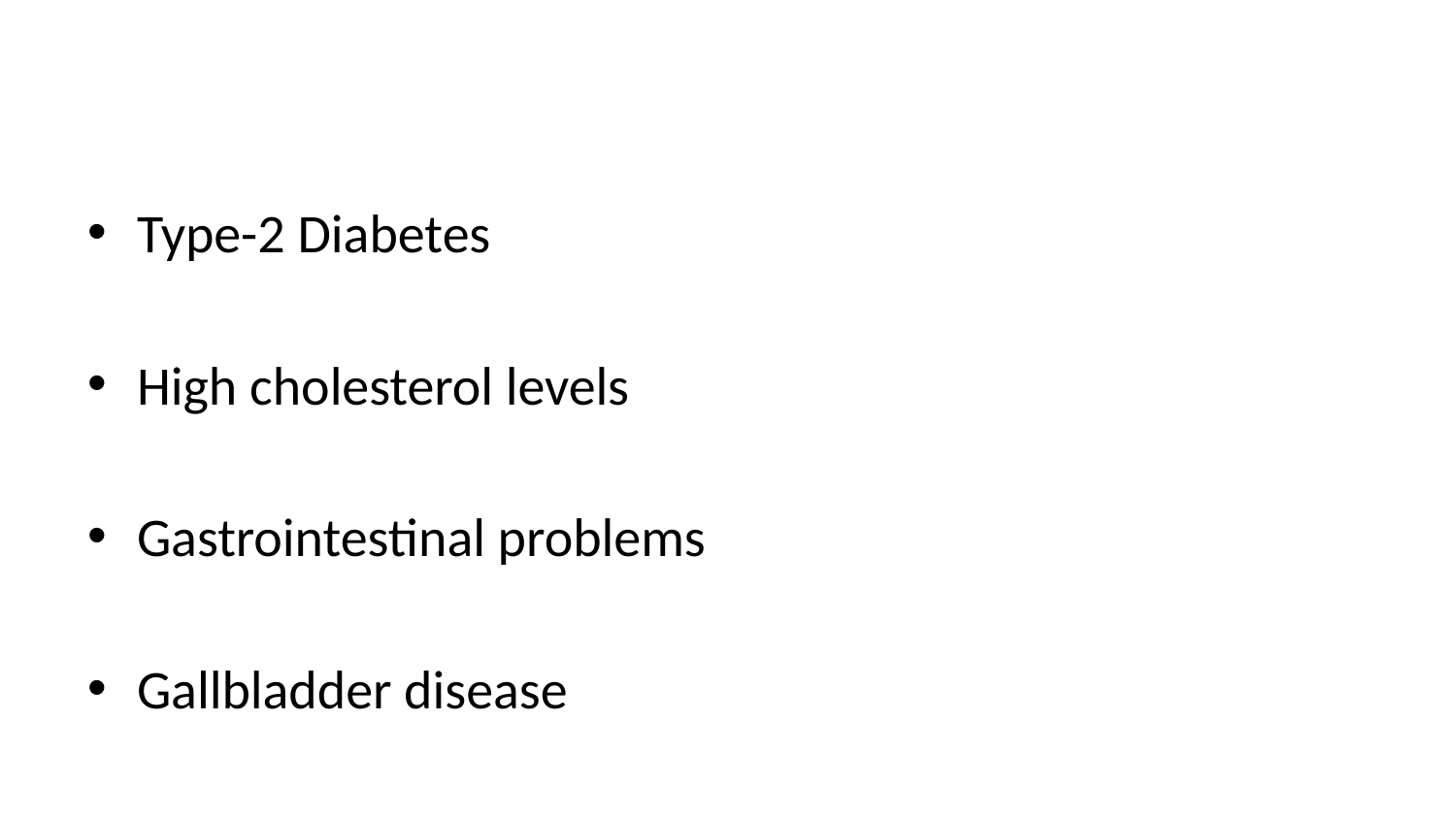

Type-2 Diabetes

High cholesterol levels

Gastrointestinal problems

Gallbladder disease